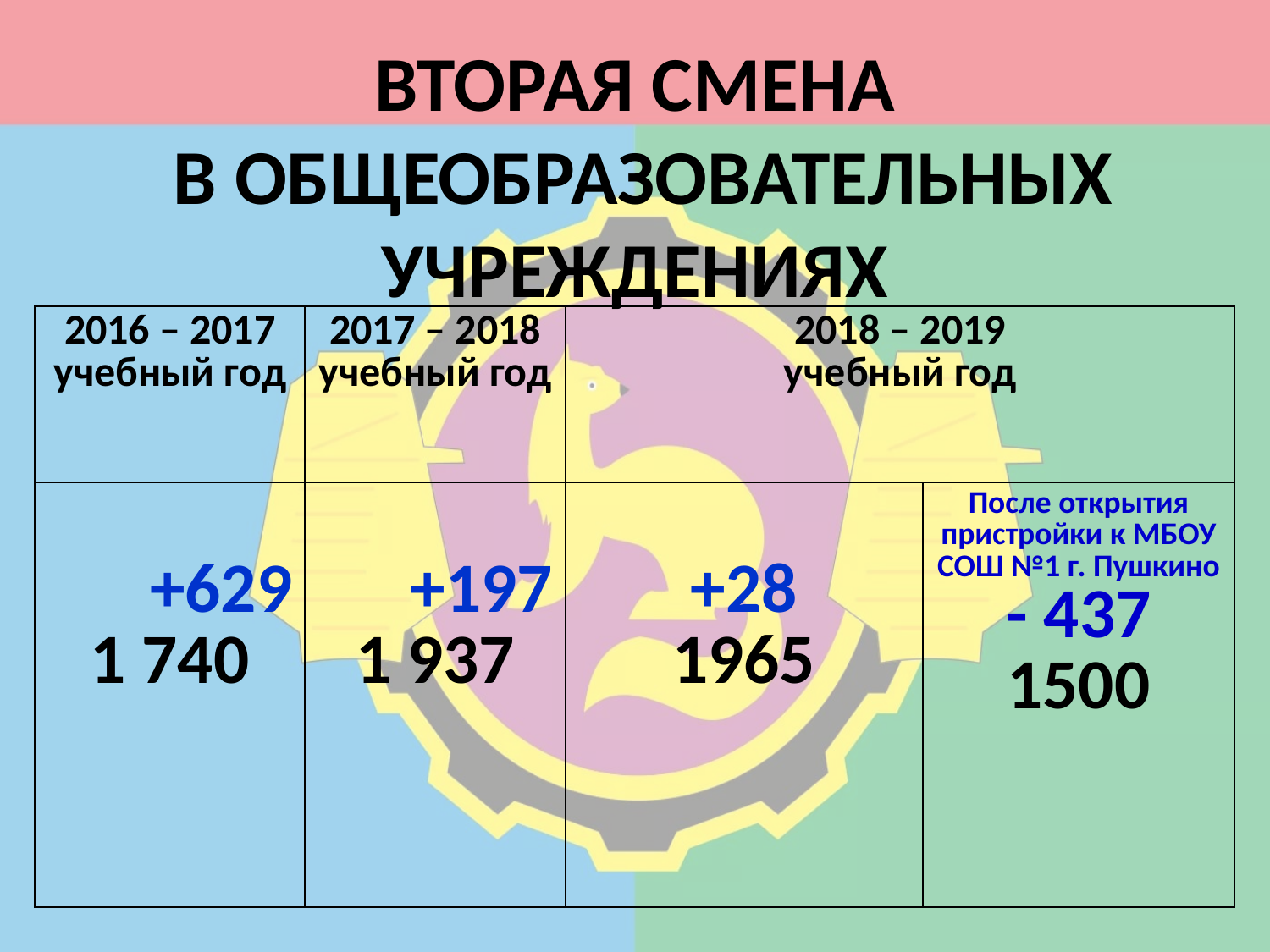

# ВТОРАЯ СМЕНА В ОБЩЕОБРАЗОВАТЕЛЬНЫХ УЧРЕЖДЕНИЯХ
| 2016 – 2017 учебный год | 2017 – 2018 учебный год | 2018 – 2019 учебный год |  |
| --- | --- | --- | --- |
| +629 1 740 | +197 1 937 | +28 1965 | После открытия пристройки к МБОУ СОШ №1 г. Пушкино - 437 1500 |